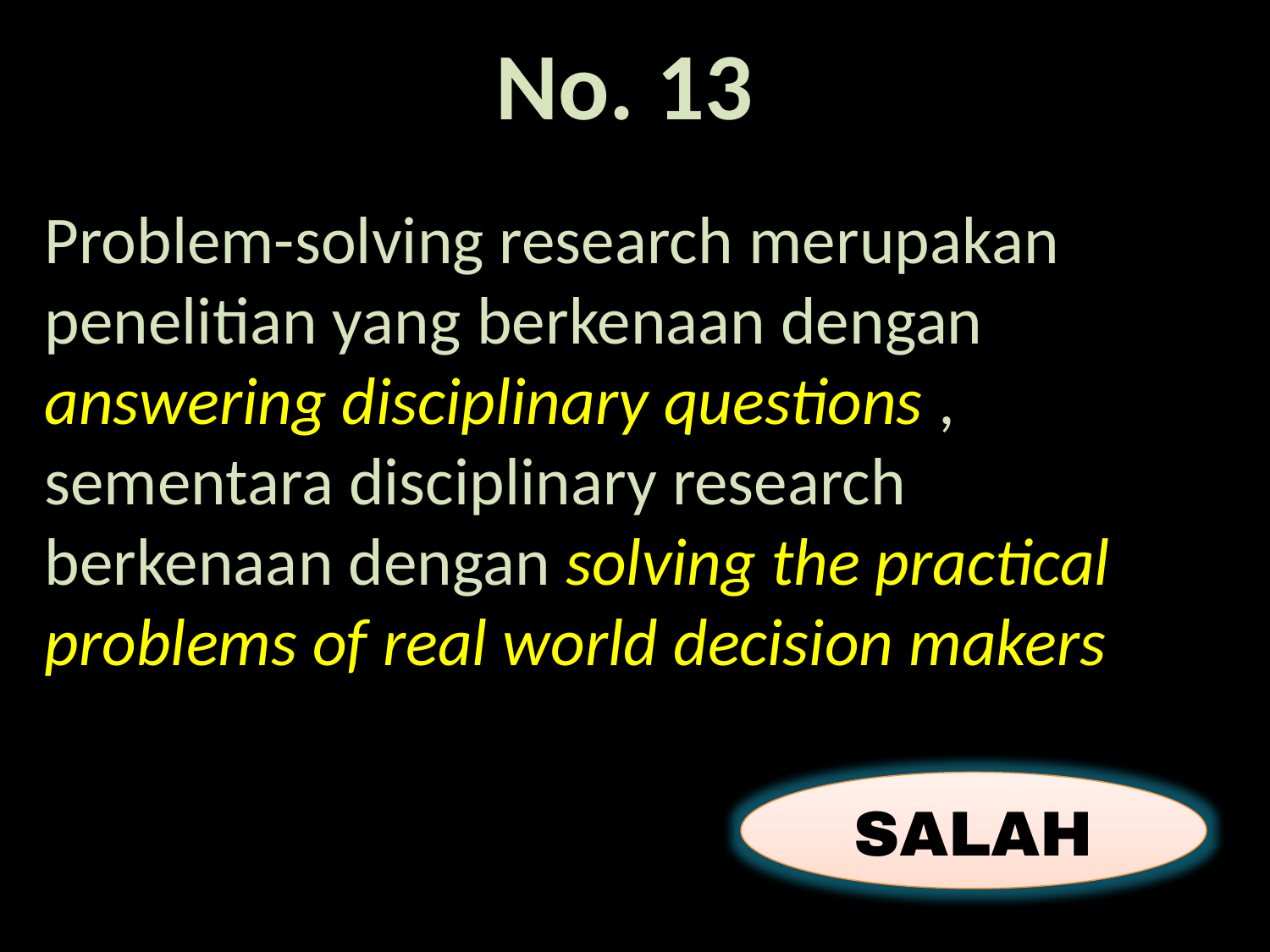

# No. 13
Problem-solving research merupakan penelitian yang berkenaan dengan answering disciplinary questions , sementara disciplinary research berkenaan dengan solving the practical problems of real world decision makers
SALAH